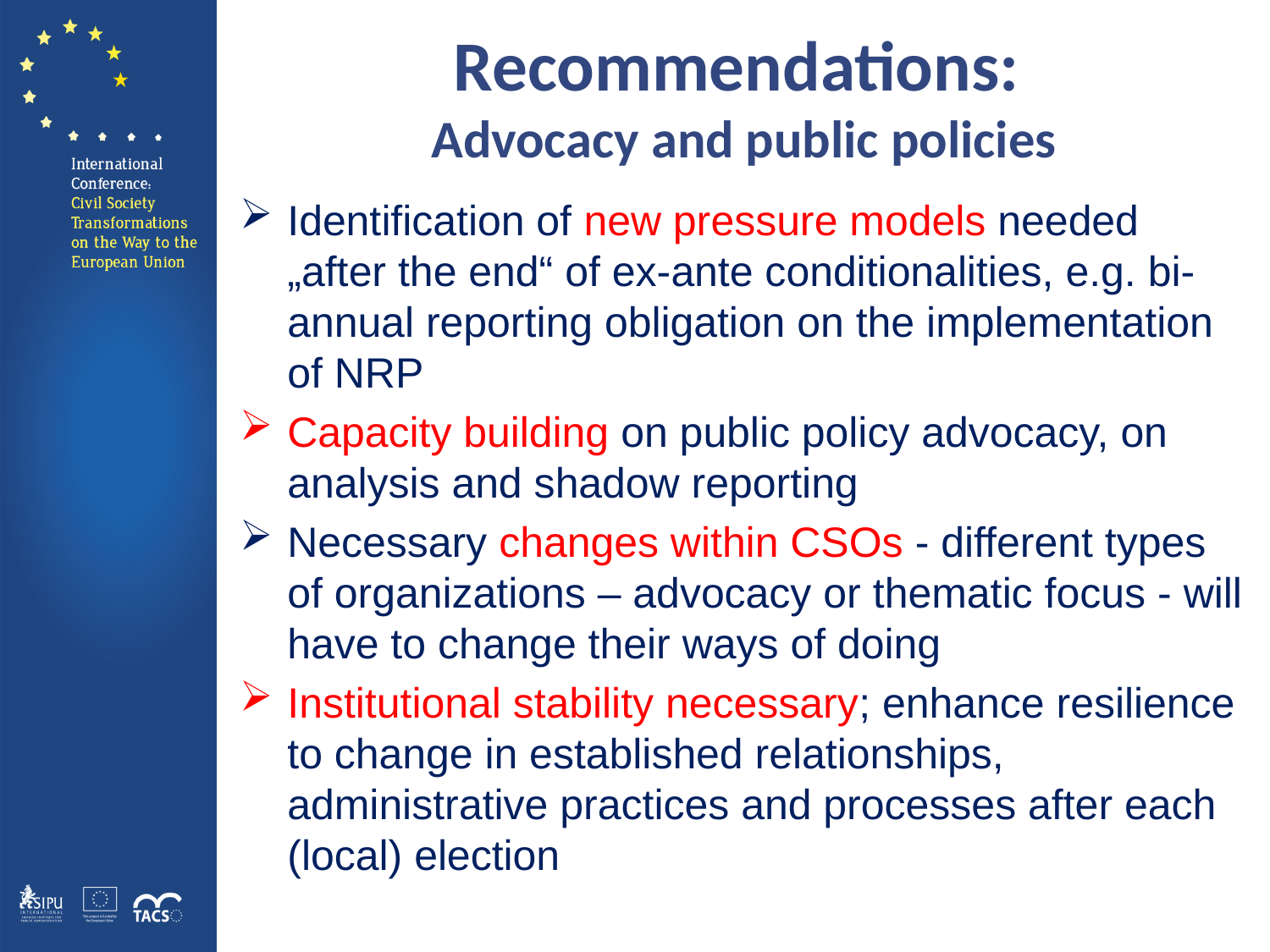

# Recommendations: Advocacy and public policies
Identification of new pressure models needed „after the end“ of ex-ante conditionalities, e.g. bi-annual reporting obligation on the implementation of NRP
Capacity building on public policy advocacy, on analysis and shadow reporting
Necessary changes within CSOs - different types of organizations – advocacy or thematic focus - will have to change their ways of doing
Institutional stability necessary; enhance resilience to change in established relationships, administrative practices and processes after each (local) election
13